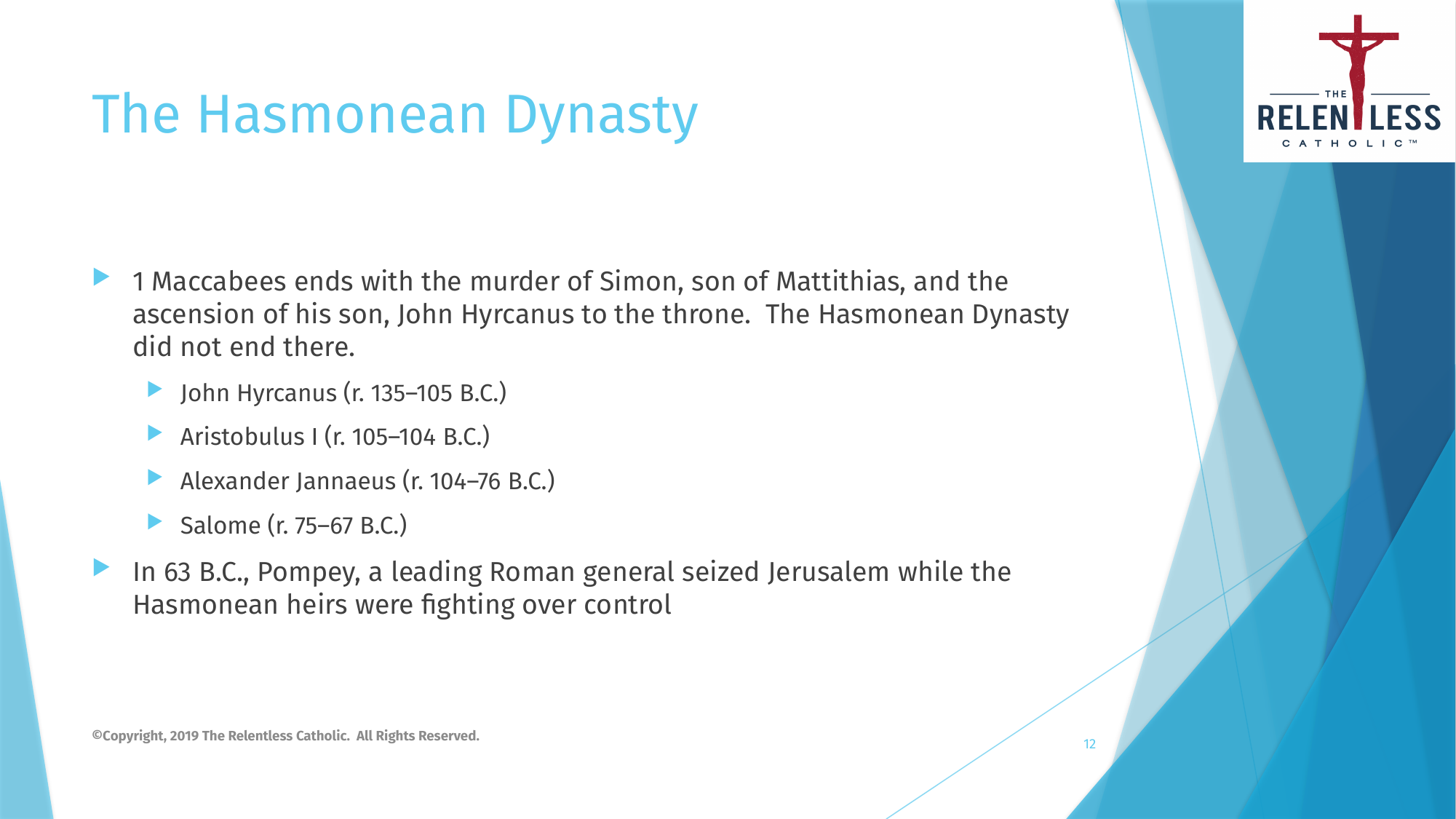

# The Hasmonean Dynasty
1 Maccabees ends with the murder of Simon, son of Mattithias, and the ascension of his son, John Hyrcanus to the throne.  The Hasmonean Dynasty did not end there.
John Hyrcanus (r. 135–105 b.c.)
Aristobulus I (r. 105–104 b.c.)
Alexander Jannaeus (r. 104–76 b.c.)
Salome (r. 75–67 b.c.)
In 63 B.C., Pompey, a leading Roman general seized Jerusalem while the Hasmonean heirs were fighting over control

©Copyright, 2019 The Relentless Catholic.  All Rights Reserved.

12